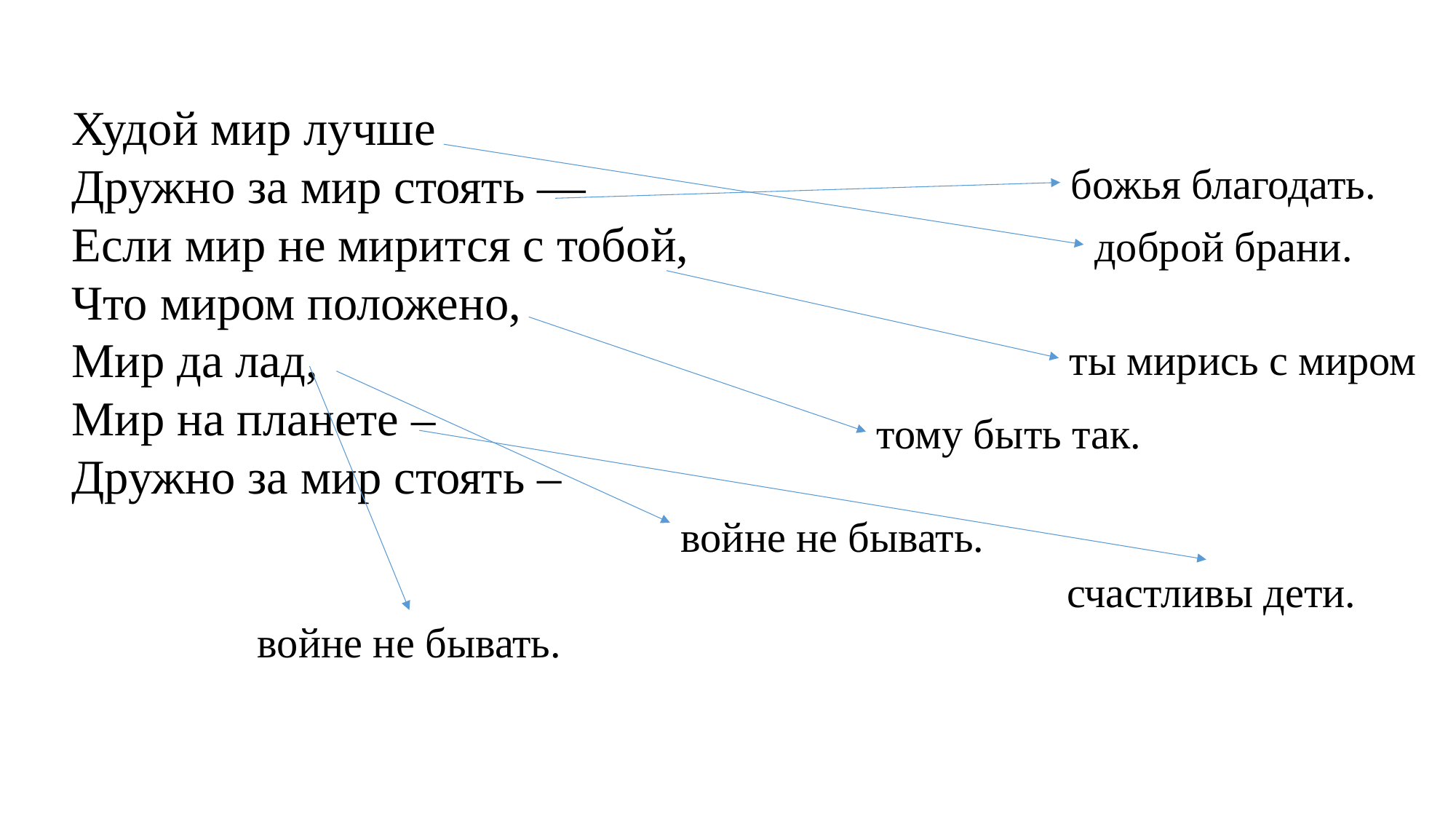

Худой мир лучше
Дружно за мир стоять — 
Если мир не мирится с тобой,  
Что миром положено,  
Мир да лад,
Мир на планете – 
Дружно за мир стоять –
божья благодать.
доброй брани.
ты мирись с миром
тому быть так.
войне не бывать.
 счастливы дети.
войне не бывать.